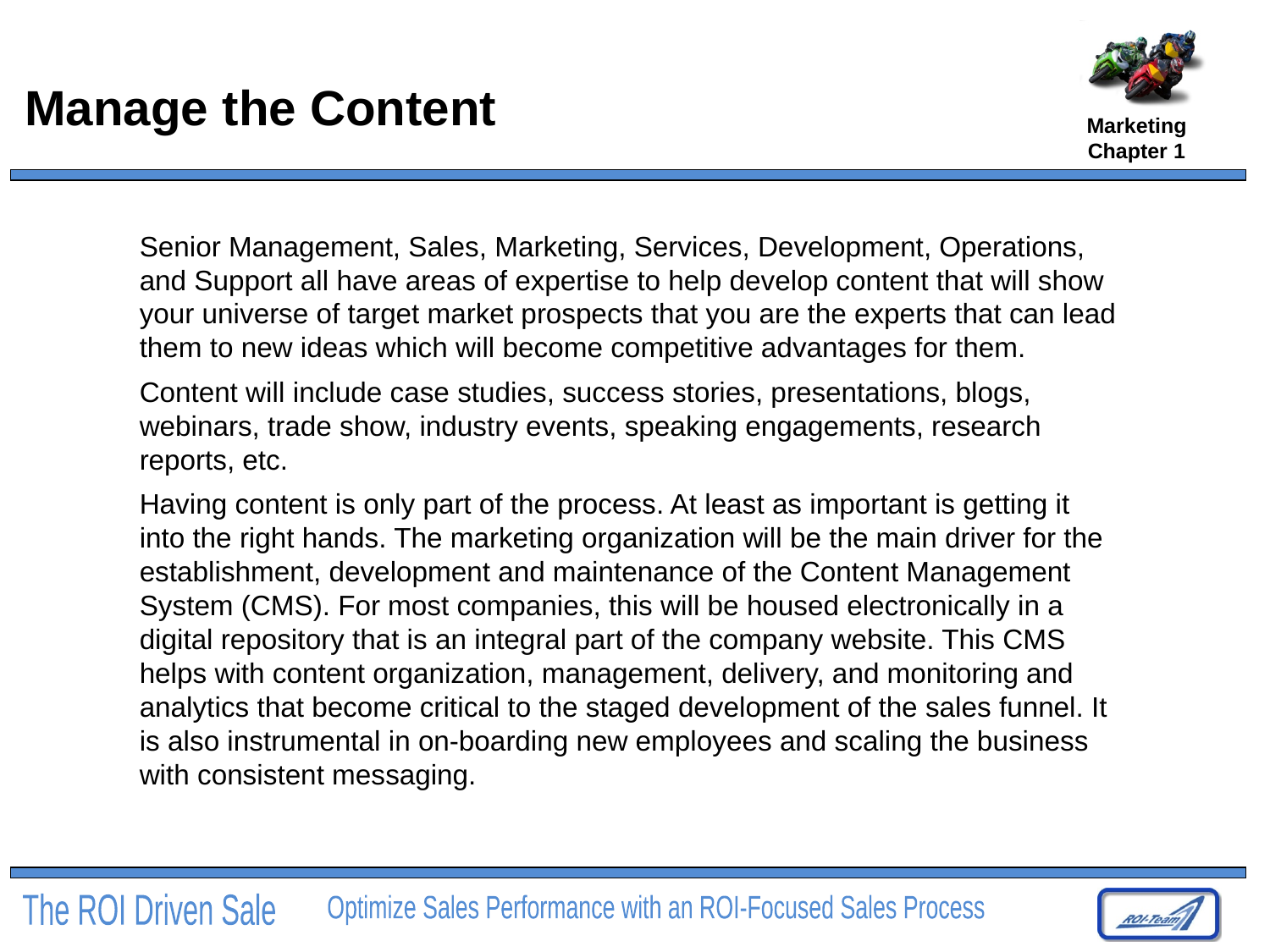

# Manage the Content

Marketing
Chapter 1
Senior Management, Sales, Marketing, Services, Development, Operations, and Support all have areas of expertise to help develop content that will show your universe of target market prospects that you are the experts that can lead them to new ideas which will become competitive advantages for them.
Content will include case studies, success stories, presentations, blogs, webinars, trade show, industry events, speaking engagements, research reports, etc.
Having content is only part of the process. At least as important is getting it into the right hands. The marketing organization will be the main driver for the establishment, development and maintenance of the Content Management System (CMS). For most companies, this will be housed electronically in a digital repository that is an integral part of the company website. This CMS helps with content organization, management, delivery, and monitoring and analytics that become critical to the staged development of the sales funnel. It is also instrumental in on-boarding new employees and scaling the business with consistent messaging.